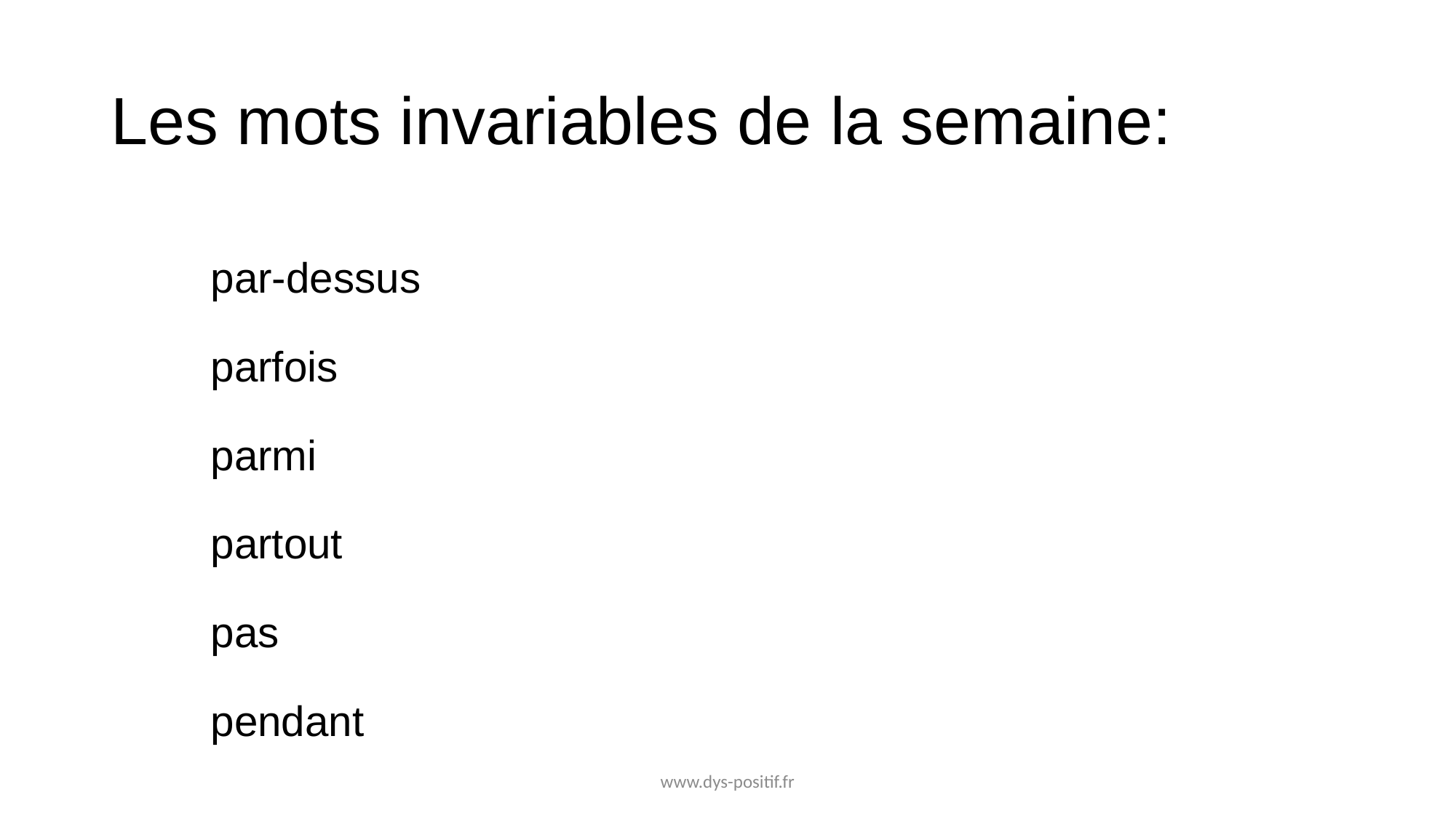

# Les mots invariables de la semaine:
par-dessus
parfois
parmi
partout
pas
pendant

www.dys-positif.fr